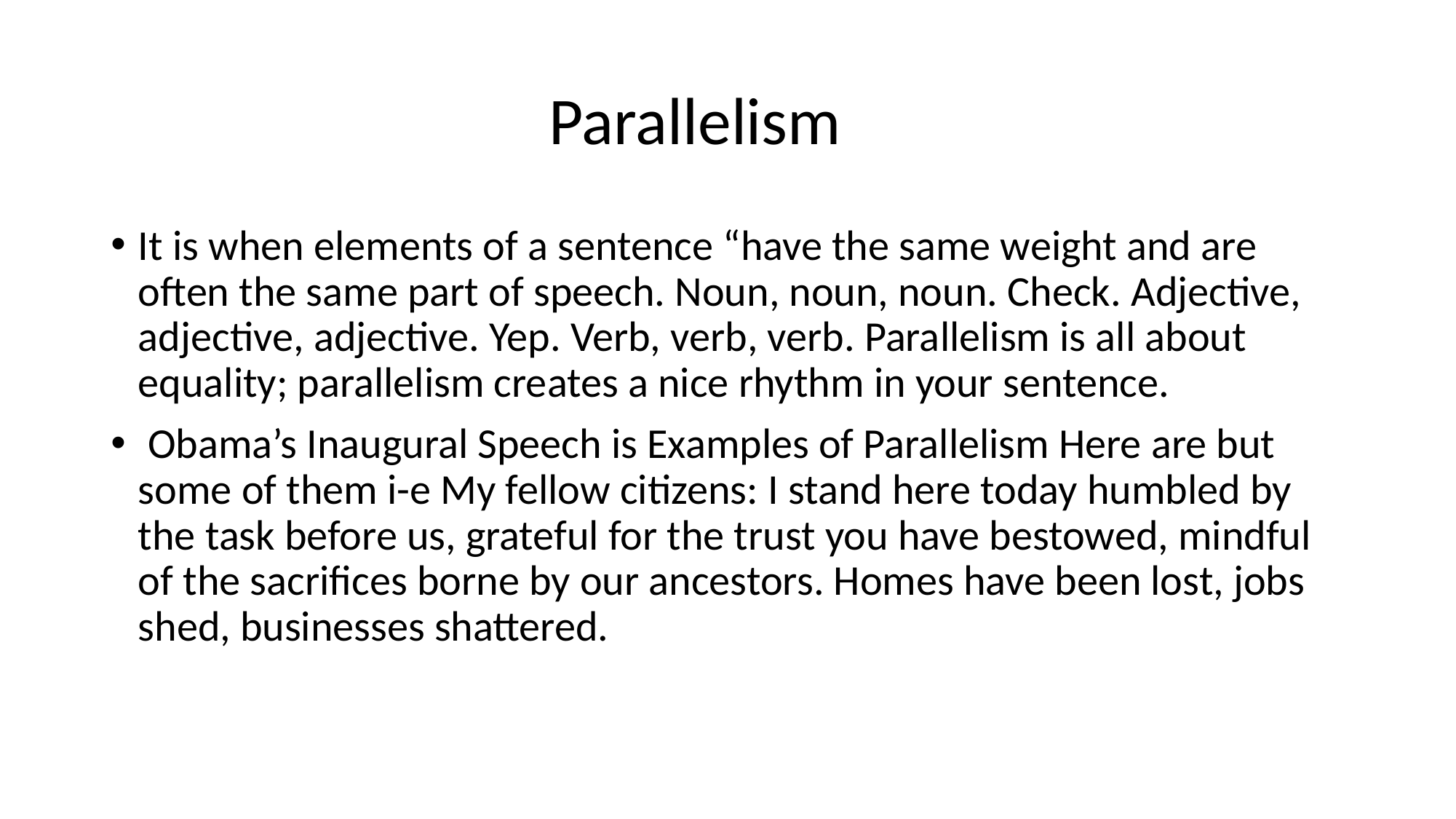

# Parallelism
It is when elements of a sentence “have the same weight and are often the same part of speech. Noun, noun, noun. Check. Adjective, adjective, adjective. Yep. Verb, verb, verb. Parallelism is all about equality; parallelism creates a nice rhythm in your sentence.
 Obama’s Inaugural Speech is Examples of Parallelism Here are but some of them i-e My fellow citizens: I stand here today humbled by the task before us, grateful for the trust you have bestowed, mindful of the sacrifices borne by our ancestors. Homes have been lost, jobs shed, businesses shattered.